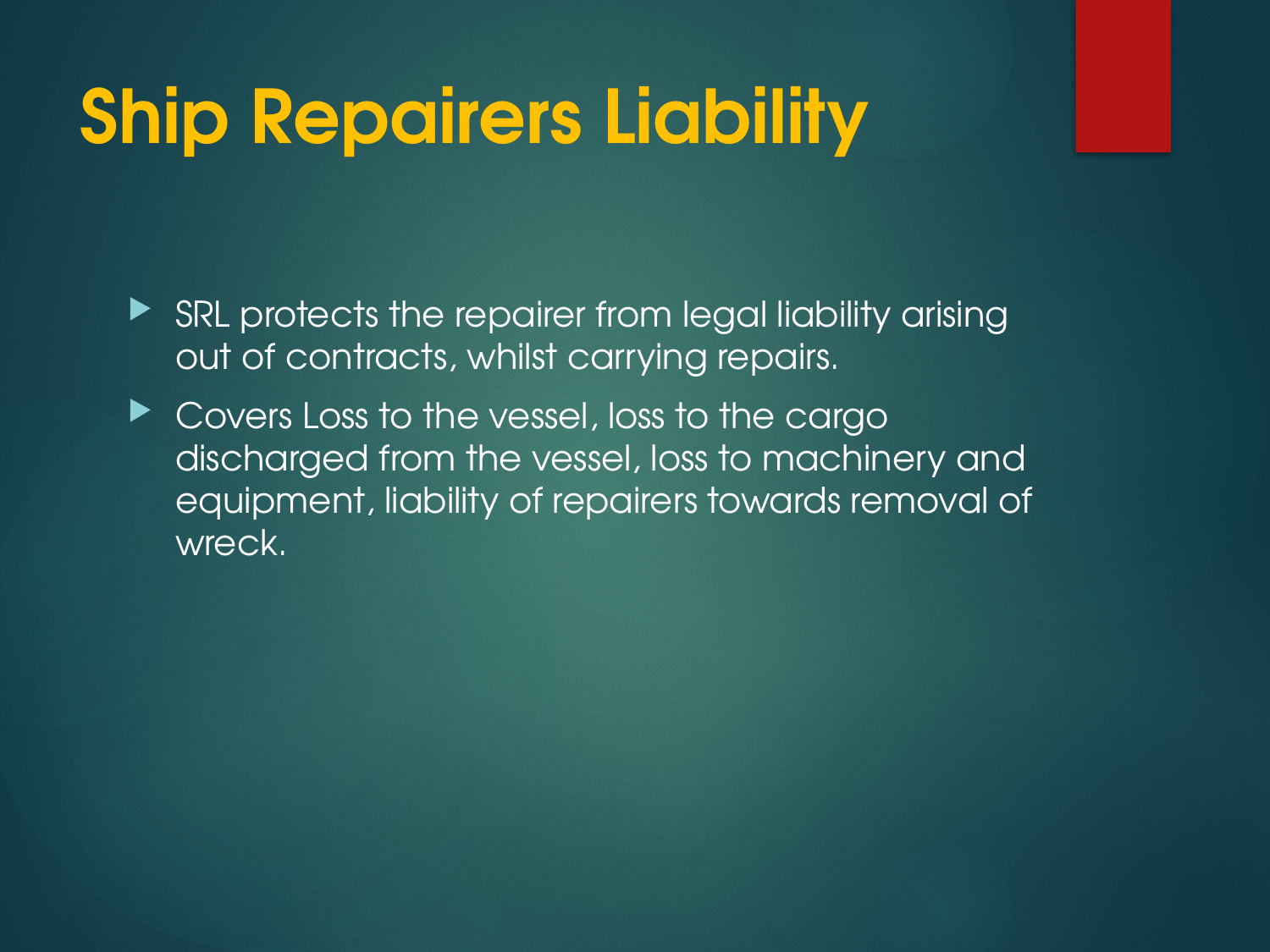

# Ship Repairers Liability
SRL protects the repairer from legal liability arising out of contracts, whilst carrying repairs.
Covers Loss to the vessel, loss to the cargo discharged from the vessel, loss to machinery and equipment, liability of repairers towards removal of wreck.